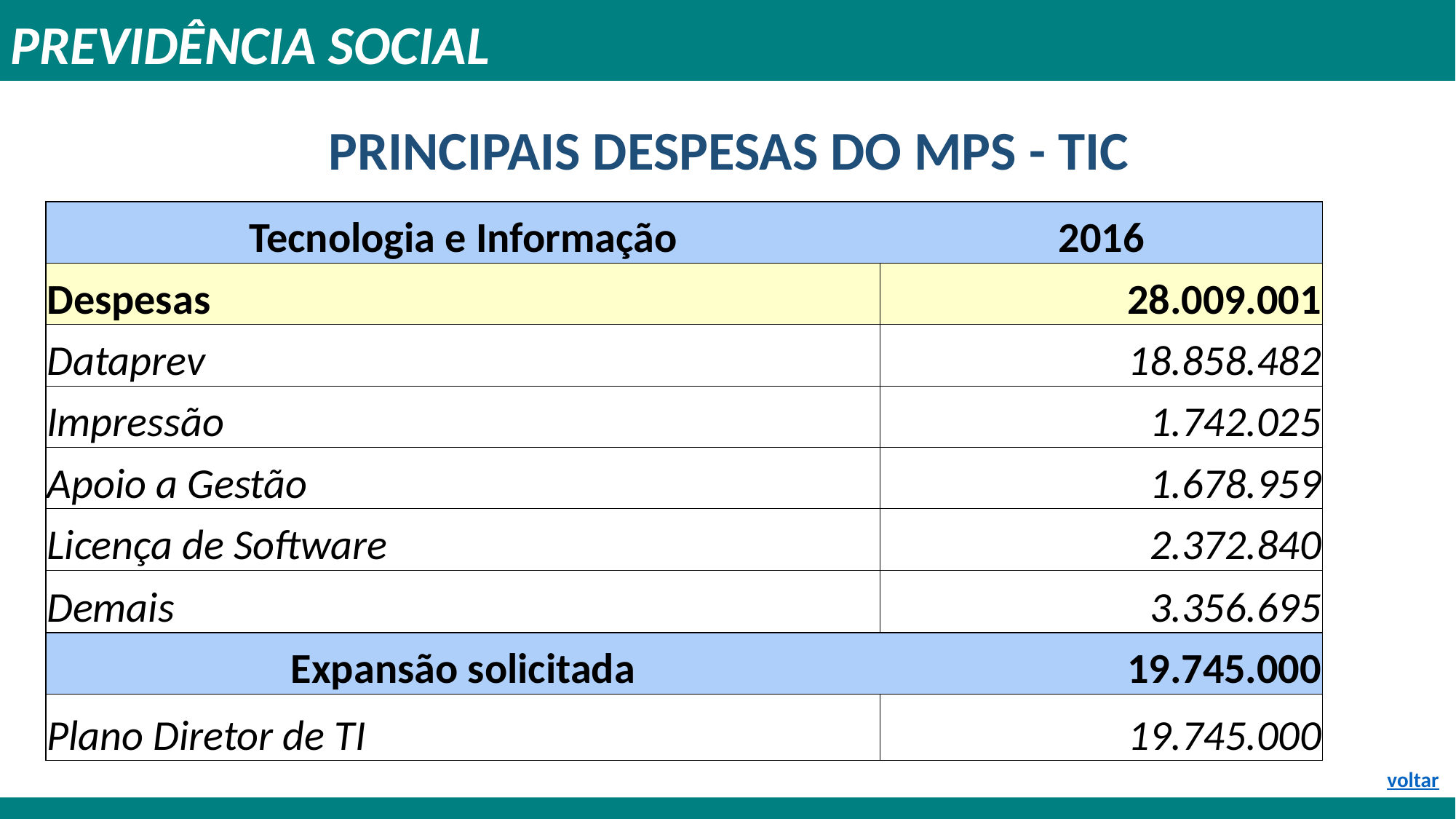

PREVIDÊNCIA SOCIAL
# PRINCIPAIS DESPESAS DO MPS - TIC
| Tecnologia e Informação | 2016 |
| --- | --- |
| Despesas | 28.009.001 |
| Dataprev | 18.858.482 |
| Impressão | 1.742.025 |
| Apoio a Gestão | 1.678.959 |
| Licença de Software | 2.372.840 |
| Demais | 3.356.695 |
| Expansão solicitada | 19.745.000 |
| Plano Diretor de TI | 19.745.000 |
voltar